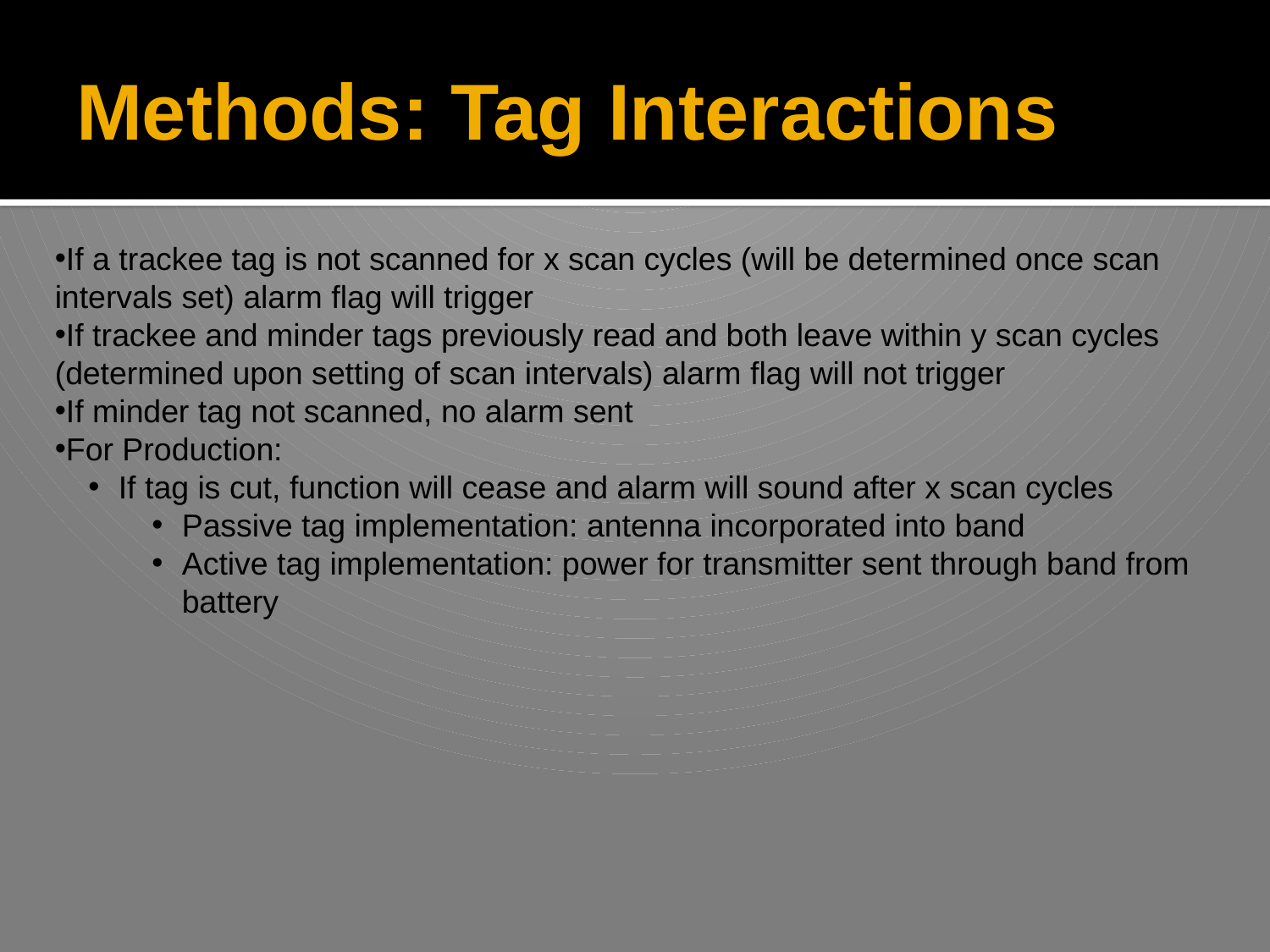

# Methods: Tag Interactions
If a trackee tag is not scanned for x scan cycles (will be determined once scan intervals set) alarm flag will trigger
If trackee and minder tags previously read and both leave within y scan cycles (determined upon setting of scan intervals) alarm flag will not trigger
If minder tag not scanned, no alarm sent
For Production:
If tag is cut, function will cease and alarm will sound after x scan cycles
Passive tag implementation: antenna incorporated into band
Active tag implementation: power for transmitter sent through band from battery